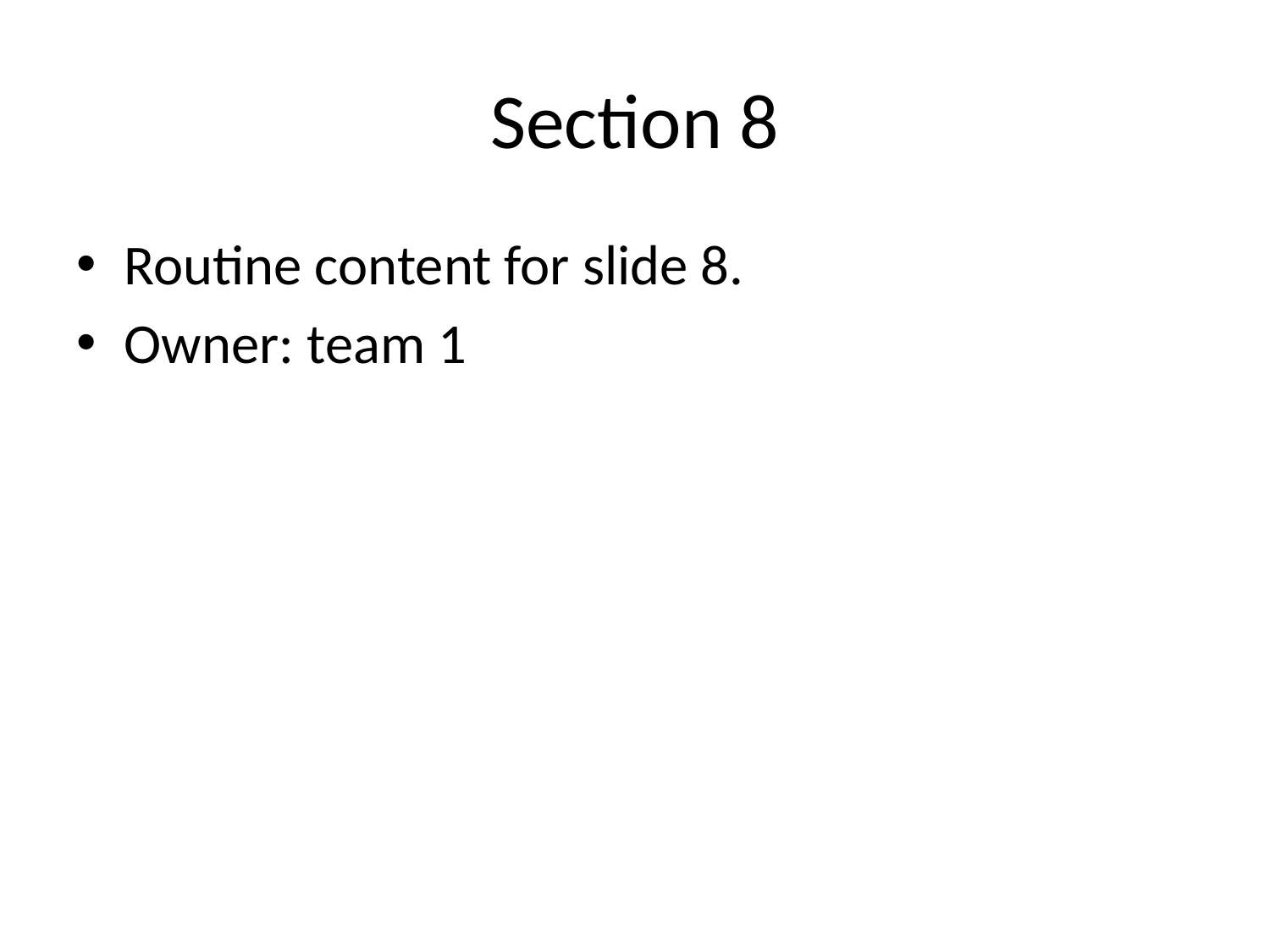

# Section 8
Routine content for slide 8.
Owner: team 1